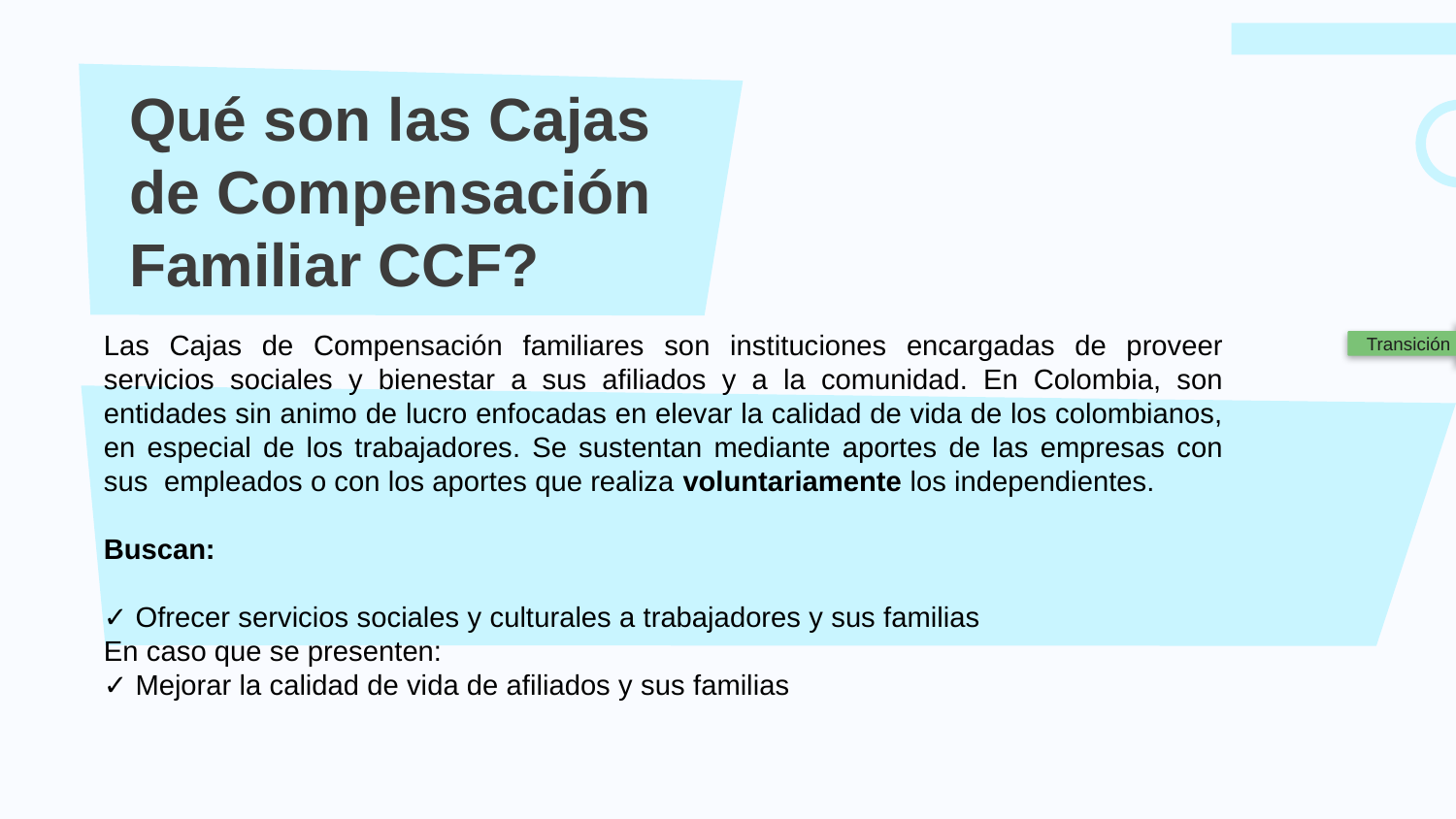

# Qué son las Cajas de Compensación Familiar CCF?
Las Cajas de Compensación familiares son instituciones encargadas de proveer servicios sociales y bienestar a sus afiliados y a la comunidad. En Colombia, son entidades sin animo de lucro enfocadas en elevar la calidad de vida de los colombianos, en especial de los trabajadores. Se sustentan mediante aportes de las empresas con sus  empleados o con los aportes que realiza voluntariamente los independientes.

Buscan:

✓ Ofrecer servicios sociales y culturales a trabajadores y sus familias
En caso que se presenten:
✓ Mejorar la calidad de vida de afiliados y sus familias
Transición